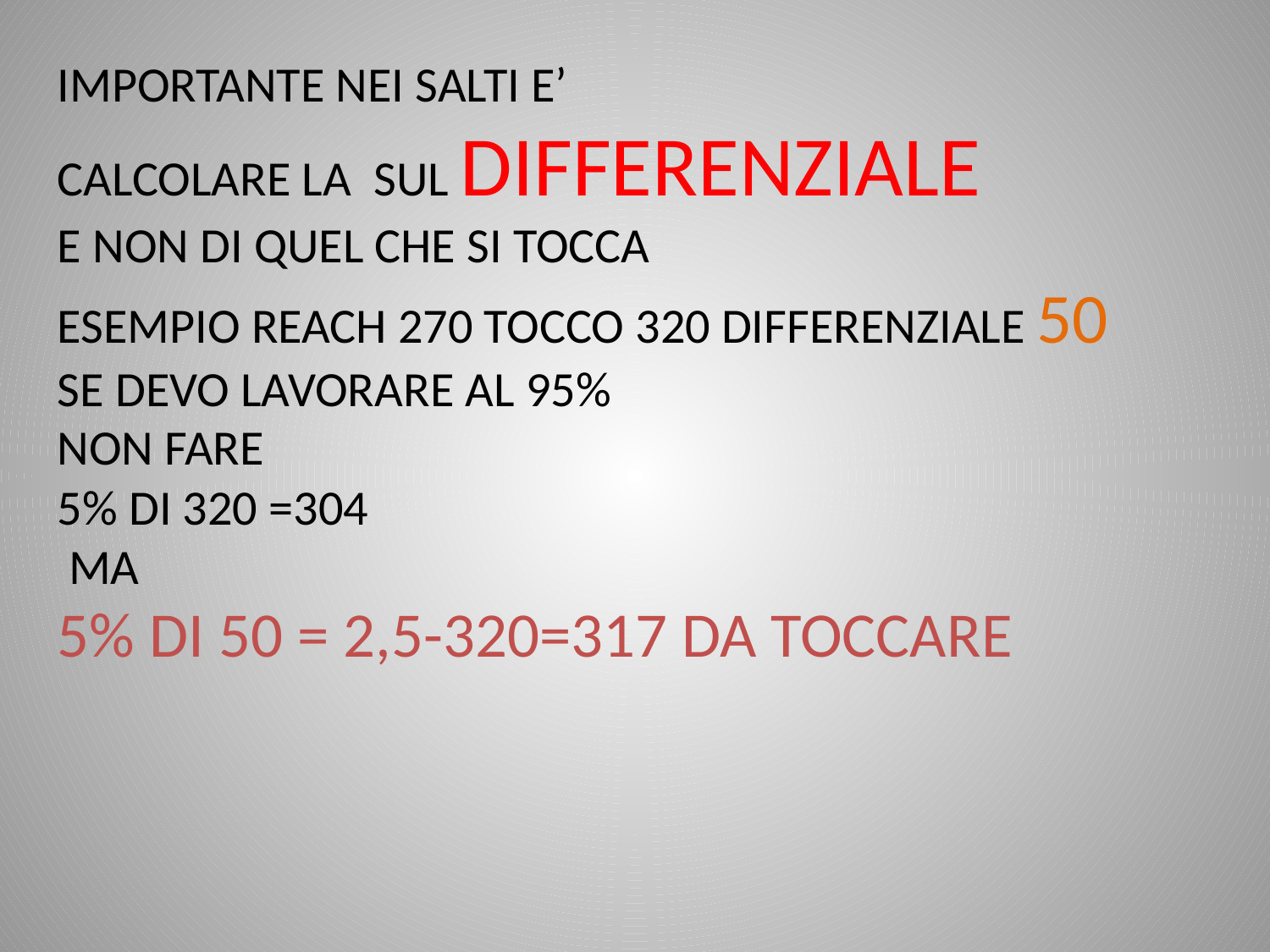

IMPORTANTE NEI SALTI E’
CALCOLARE LA  SUL DIFFERENZIALE
E NON DI QUEL CHE SI TOCCA
ESEMPIO REACH 270 TOCCO 320 DIFFERENZIALE 50
SE DEVO LAVORARE AL 95%
NON FARE
5% DI 320 =304
 MA
5% DI 50 = 2,5-320=317 DA TOCCARE